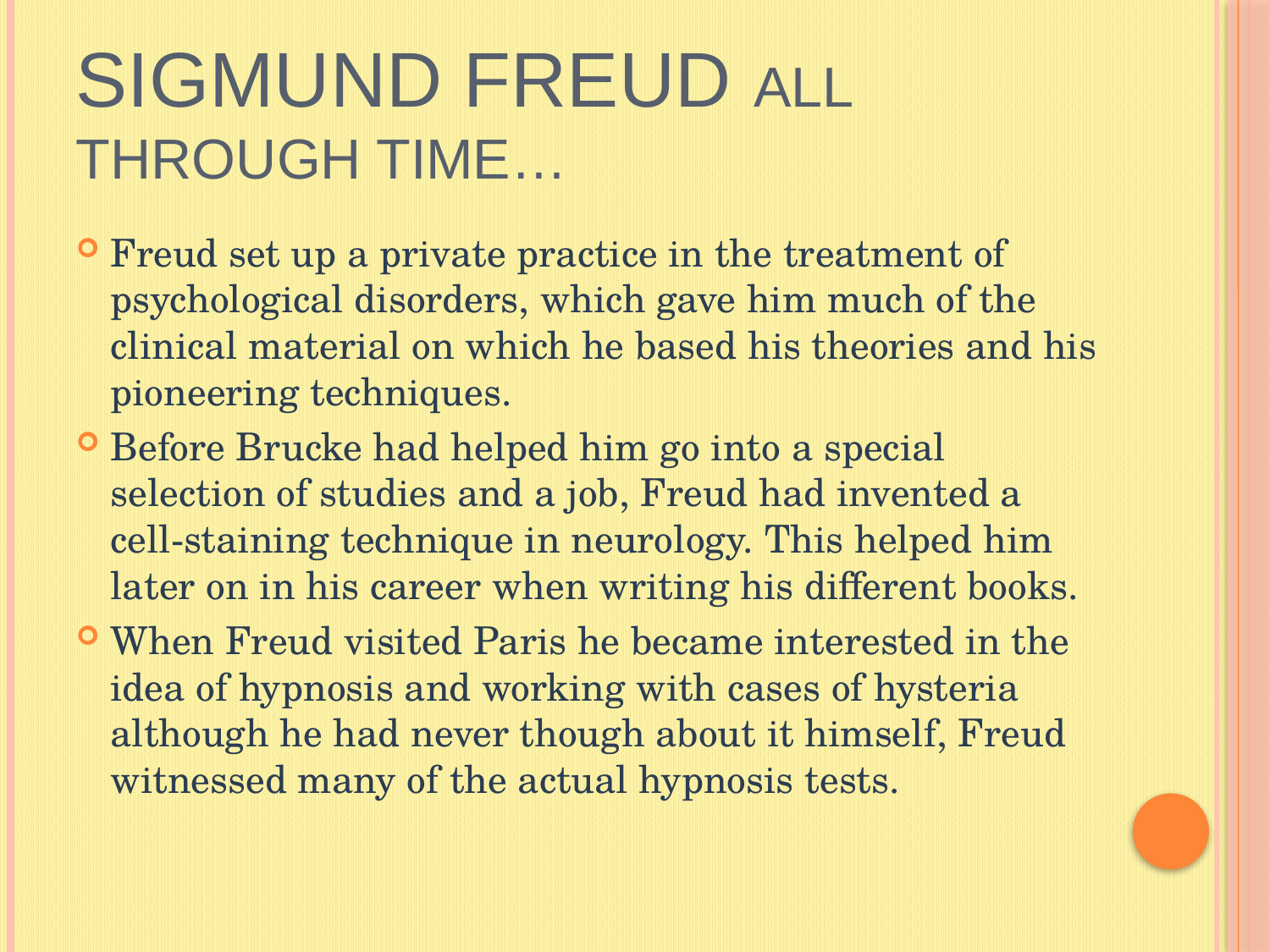

# Sigmund Freud all through time…
Freud set up a private practice in the treatment of psychological disorders, which gave him much of the clinical material on which he based his theories and his pioneering techniques.
Before Brucke had helped him go into a special selection of studies and a job, Freud had invented a cell-staining technique in neurology. This helped him later on in his career when writing his different books.
When Freud visited Paris he became interested in the idea of hypnosis and working with cases of hysteria although he had never though about it himself, Freud witnessed many of the actual hypnosis tests.